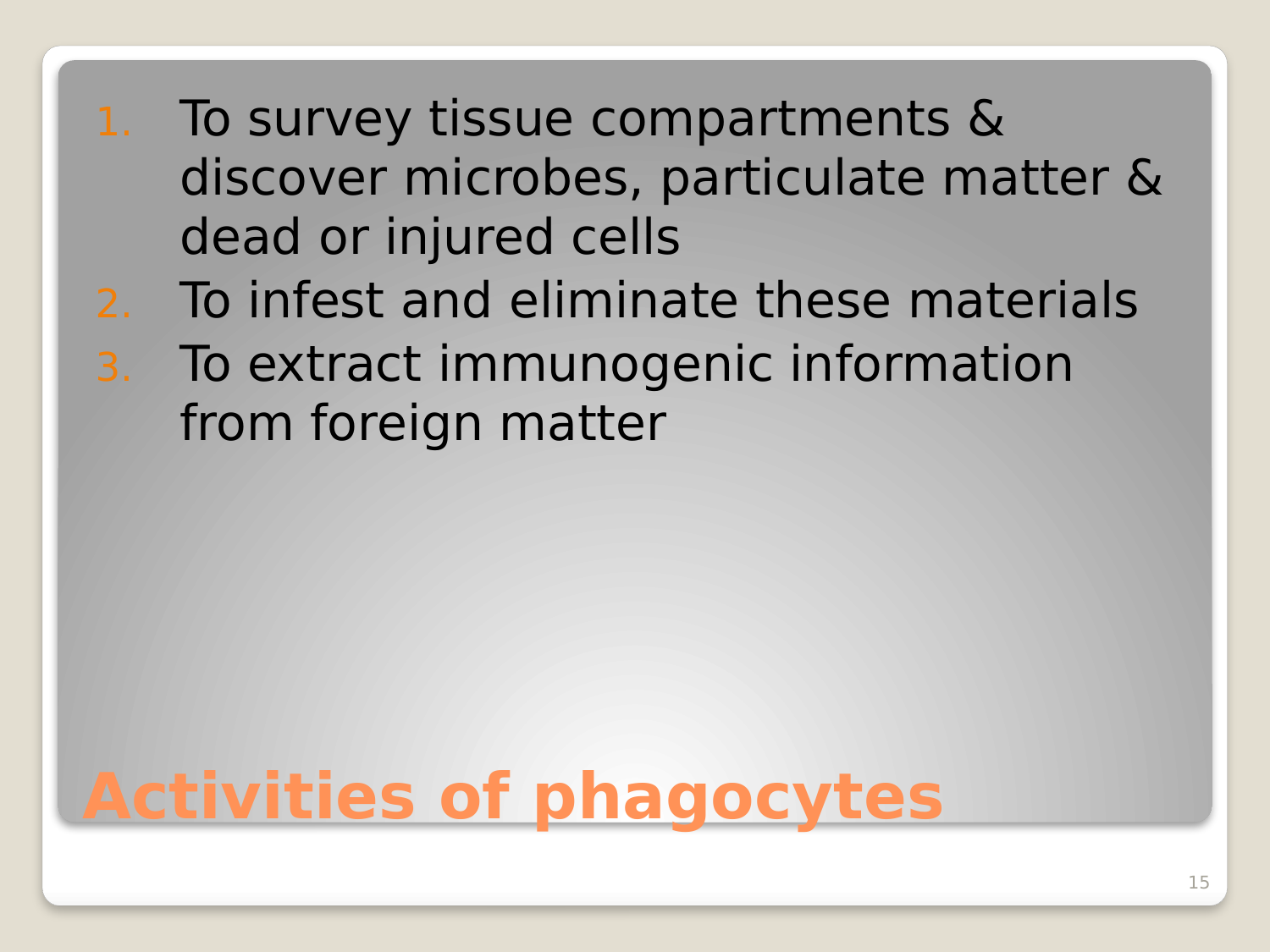

To survey tissue compartments & discover microbes, particulate matter & dead or injured cells
To infest and eliminate these materials
To extract immunogenic information from foreign matter
# Activities of phagocytes
15